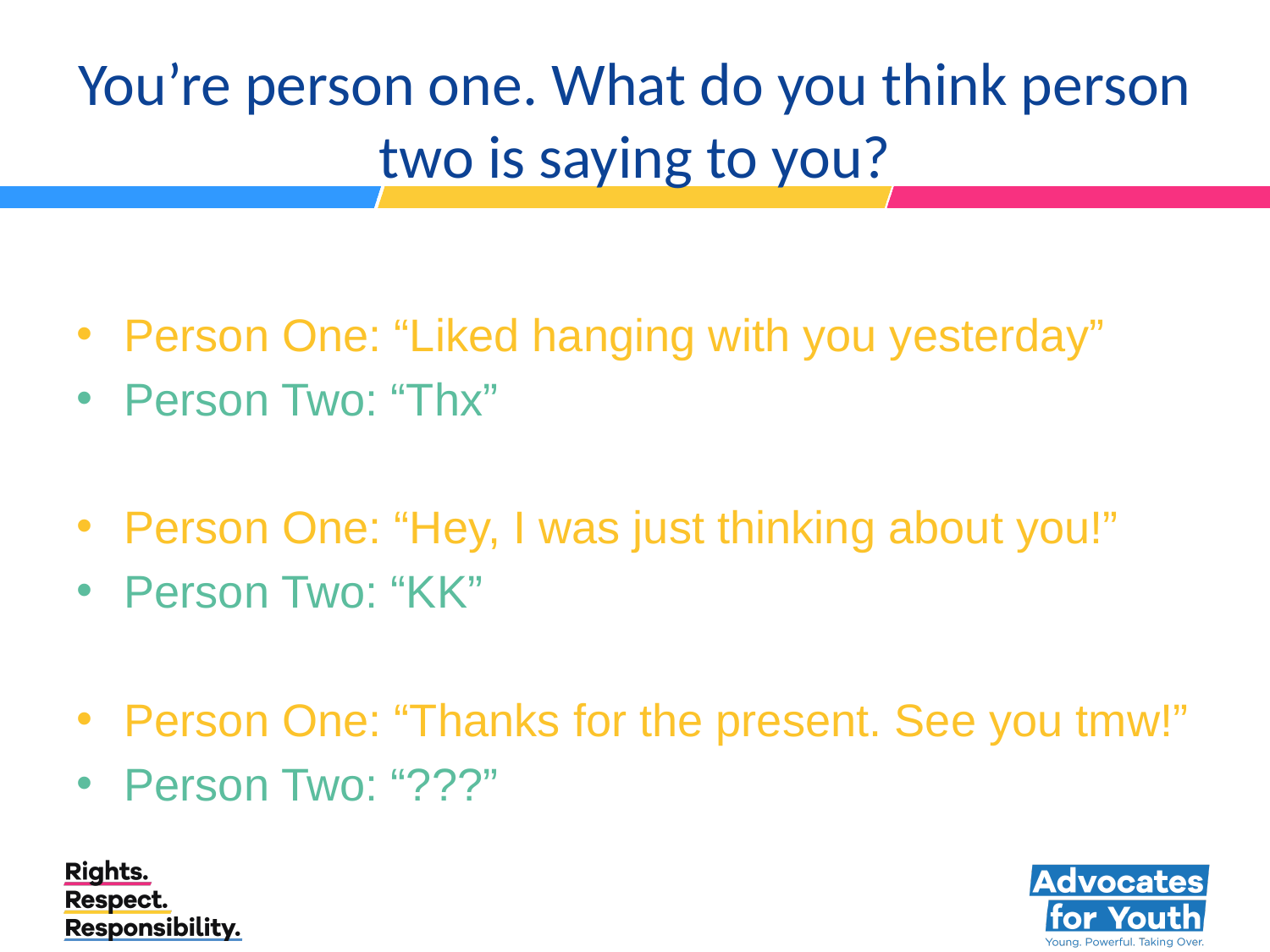

# You’re person one. What do you think person two is saying to you?

Person One: “Liked hanging with you yesterday”
Person Two: “Thx”

Person One: “Hey, I was just thinking about you!”
Person Two: “KK”

Person One: “Thanks for the present. See you tmw!”
Person Two: “???”